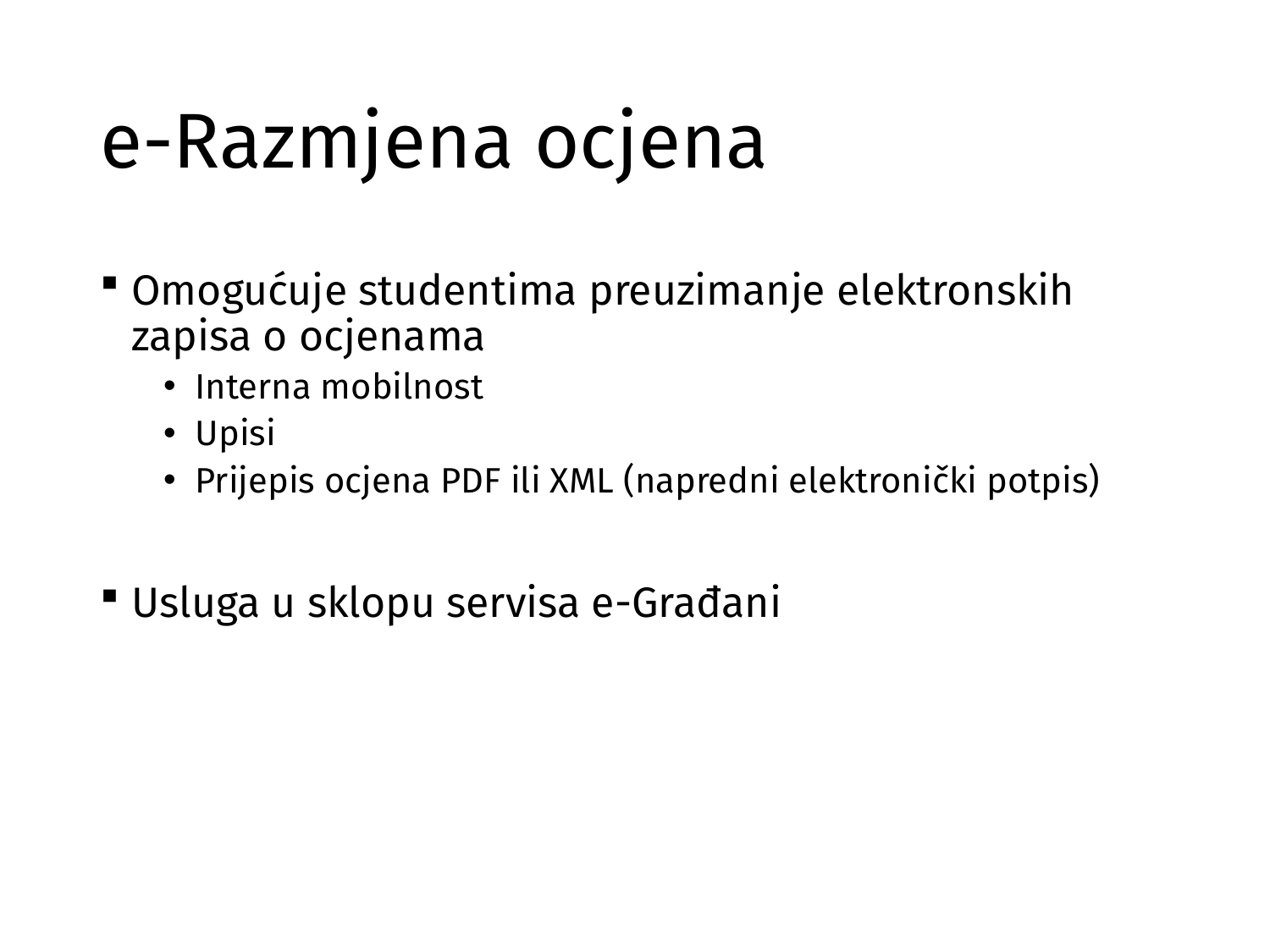

# e-Razmjena ocjena
Omogućuje studentima preuzimanje elektronskih zapisa o ocjenama
Interna mobilnost
Upisi
Prijepis ocjena PDF ili XML (napredni elektronički potpis)

Usluga u sklopu servisa e-Građani